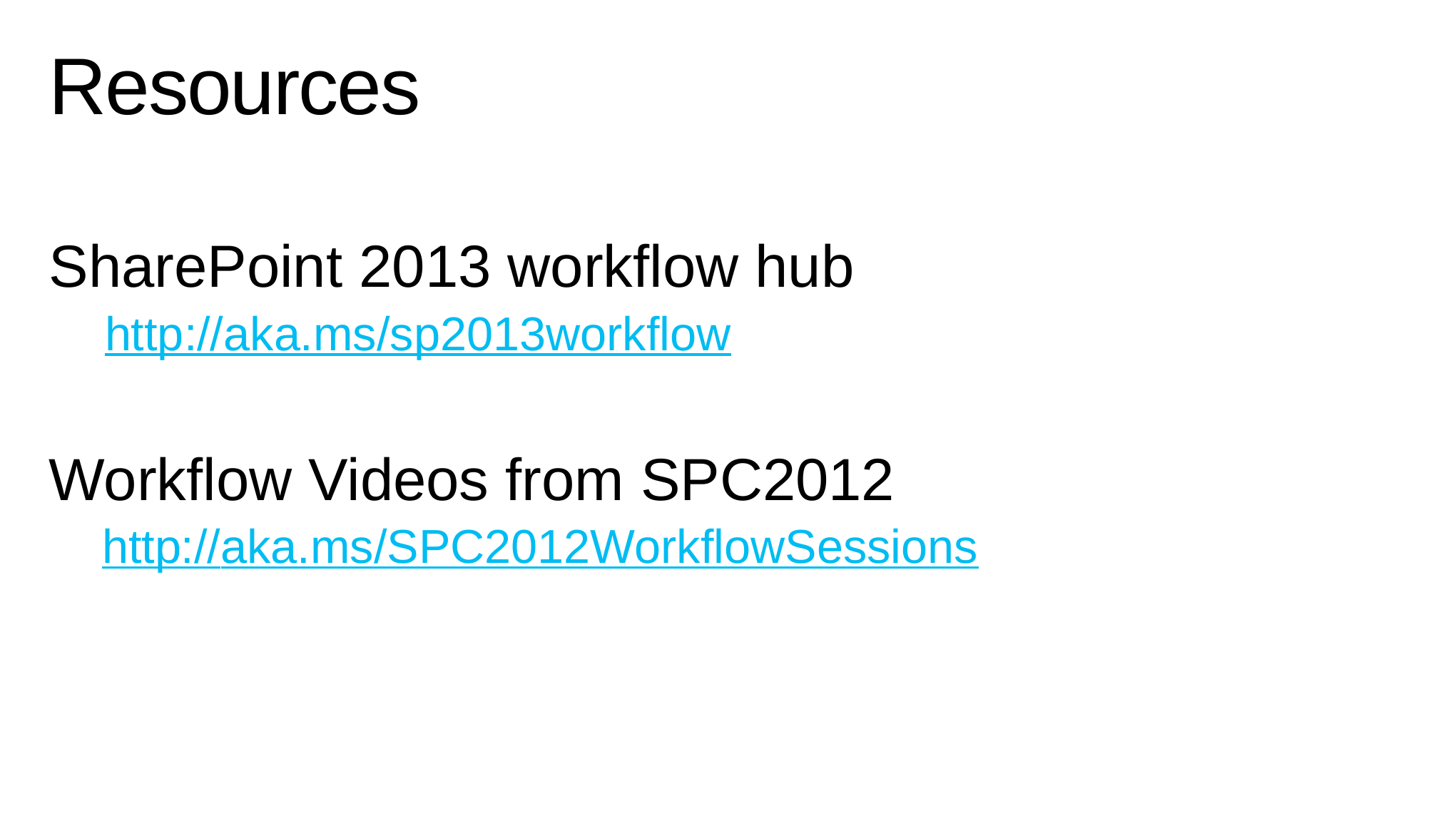

# Resources

SharePoint 2013 workflow hub
http://aka.ms/sp2013workflow

Workflow Videos from SPC2012
    http://aka.ms/SPC2012WorkflowSessions